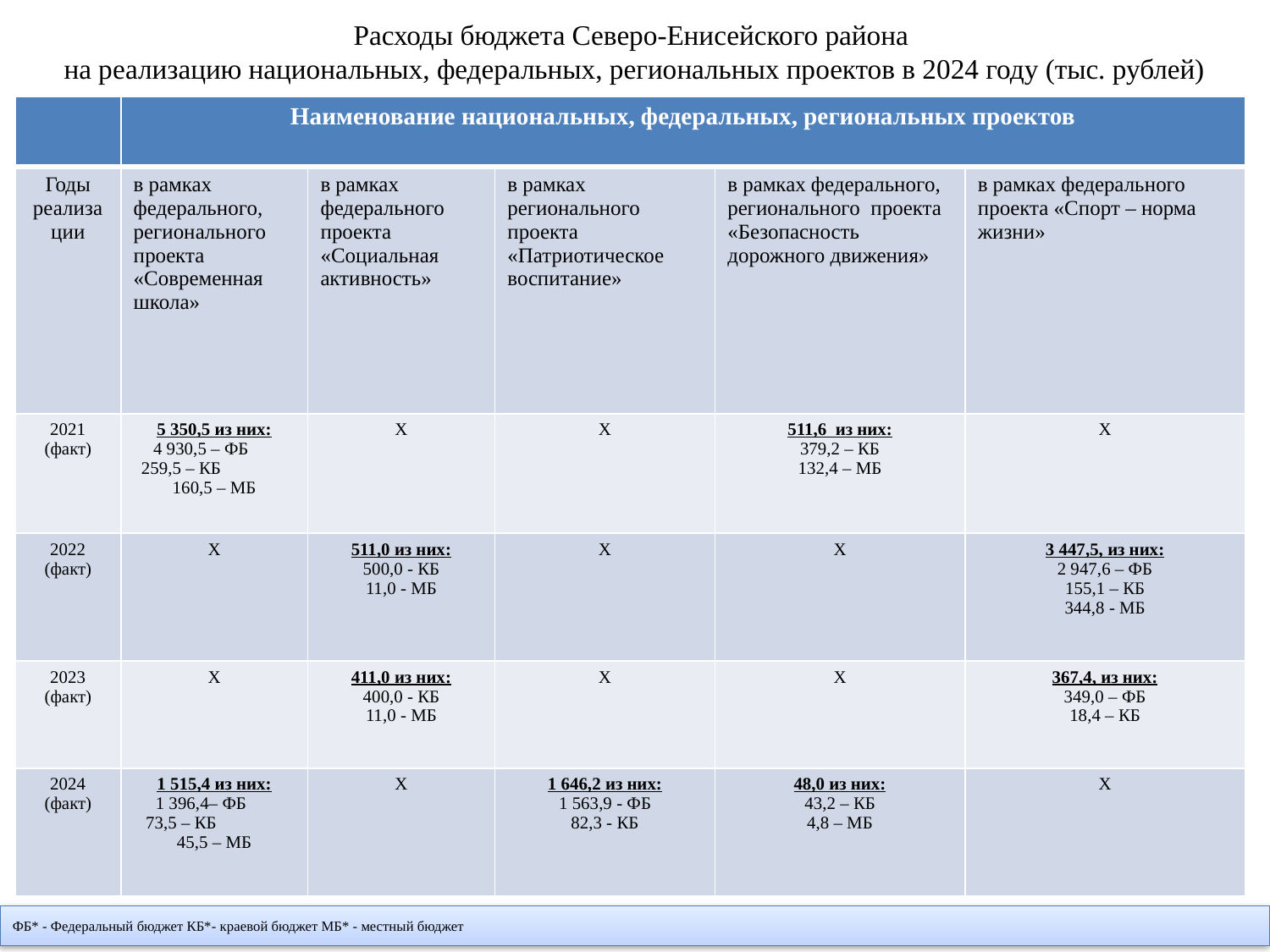

# Расходы бюджета Северо-Енисейского района на реализацию национальных, федеральных, региональных проектов в 2024 году (тыс. рублей)
|  | Наименование национальных, федеральных, региональных проектов |  |  |  |  |
| --- | --- | --- | --- | --- | --- |
| Годы реализации | в рамках федерального, регионального проекта «Современная школа» | в рамках федерального проекта «Социальная активность» | в рамках регионального проекта «Патриотическое воспитание» | в рамках федерального, регионального проекта «Безопасность дорожного движения» | в рамках федерального проекта «Спорт – норма жизни» |
| 2021 (факт) | 5 350,5 из них: 4 930,5 – ФБ 259,5 – КБ 160,5 – МБ | Х | Х | 511,6 из них: 379,2 – КБ 132,4 – МБ | Х |
| 2022 (факт) | Х | 511,0 из них: 500,0 - КБ 11,0 - МБ | Х | Х | 3 447,5, из них: 2 947,6 – ФБ 155,1 – КБ 344,8 - МБ |
| 2023 (факт) | Х | 411,0 из них: 400,0 - КБ 11,0 - МБ | Х | Х | 367,4, из них: 349,0 – ФБ 18,4 – КБ |
| 2024 (факт) | 1 515,4 из них: 1 396,4– ФБ 73,5 – КБ 45,5 – МБ | Х | 1 646,2 из них: 1 563,9 - ФБ 82,3 - КБ | 48,0 из них: 43,2 – КБ 4,8 – МБ | Х |
ФБ* - Федеральный бюджет КБ*- краевой бюджет МБ* - местный бюджет